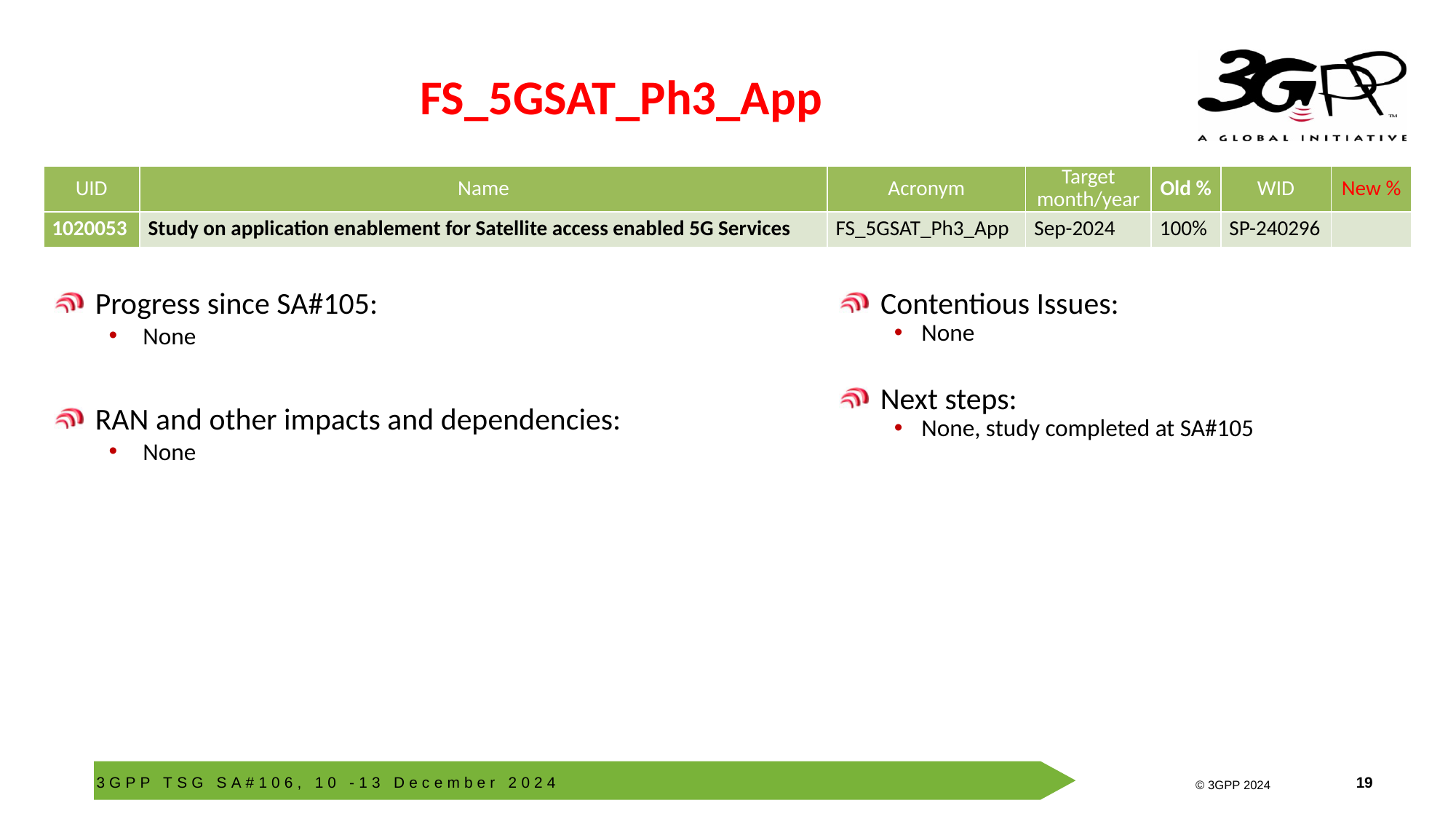

# FS_5GSAT_Ph3_App
| UID | Name | Acronym | Target month/year | Old % | WID | New % |
| --- | --- | --- | --- | --- | --- | --- |
| 1020053 | Study on application enablement for Satellite access enabled 5G Services | FS\_5GSAT\_Ph3\_App | Sep-2024 | 100% | SP-240296 |  |
Progress since SA#105:
None

RAN and other impacts and dependencies:
None

Contentious Issues:
None

Next steps:
None, study completed at SA#105